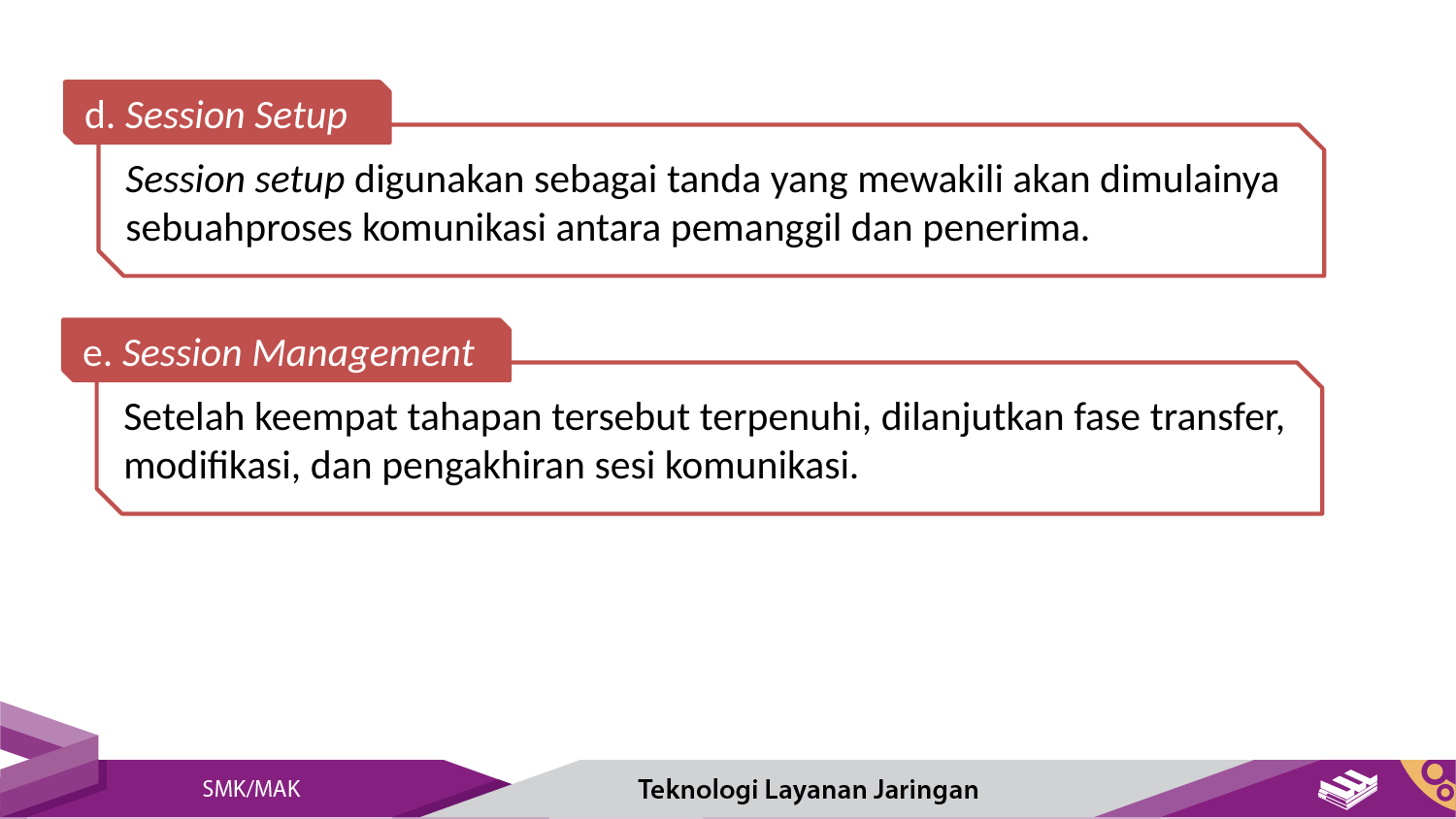

d. Session Setup
Session setup digunakan sebagai tanda yang mewakili akan dimulainya sebuahproses komunikasi antara pemanggil dan penerima.
e. Session Management
Setelah keempat tahapan tersebut terpenuhi, dilanjutkan fase transfer, modifikasi, dan pengakhiran sesi komunikasi.